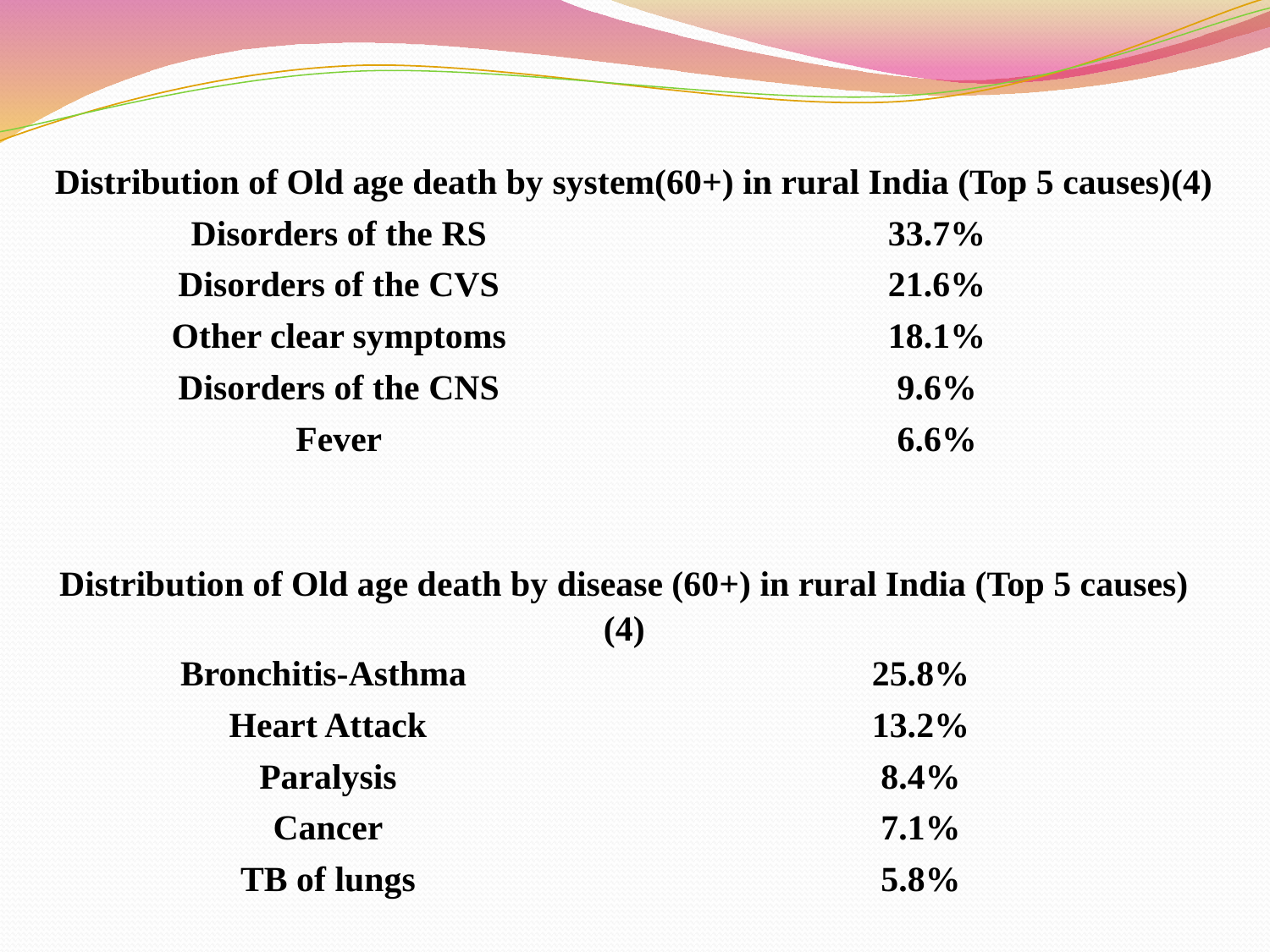

| Distribution of Old age death by system(60+) in rural India (Top 5 causes)(4) |  |
| --- | --- |
| Disorders of the RS | 33.7% |
| Disorders of the CVS | 21.6% |
| Other clear symptoms | 18.1% |
| Disorders of the CNS | 9.6% |
| Fever | 6.6% |
| Distribution of Old age death by disease (60+) in rural India (Top 5 causes)(4) |  |
| --- | --- |
| Bronchitis-Asthma | 25.8% |
| Heart Attack | 13.2% |
| Paralysis | 8.4% |
| Cancer | 7.1% |
| TB of lungs | 5.8% |